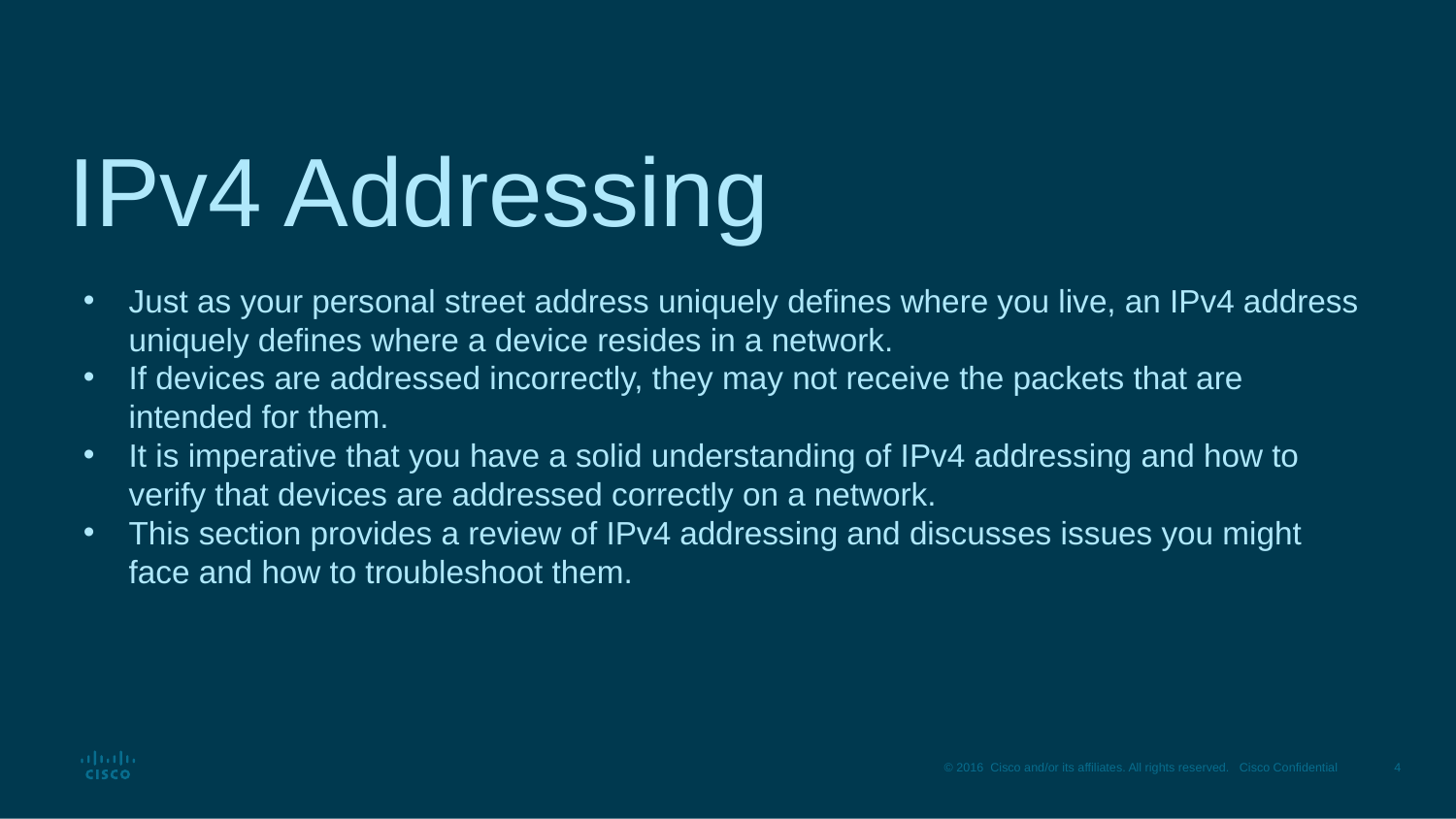

# IPv4 Addressing
Just as your personal street address uniquely defines where you live, an IPv4 address uniquely defines where a device resides in a network.
If devices are addressed incorrectly, they may not receive the packets that are intended for them.
It is imperative that you have a solid understanding of IPv4 addressing and how to verify that devices are addressed correctly on a network.
This section provides a review of IPv4 addressing and discusses issues you might face and how to troubleshoot them.